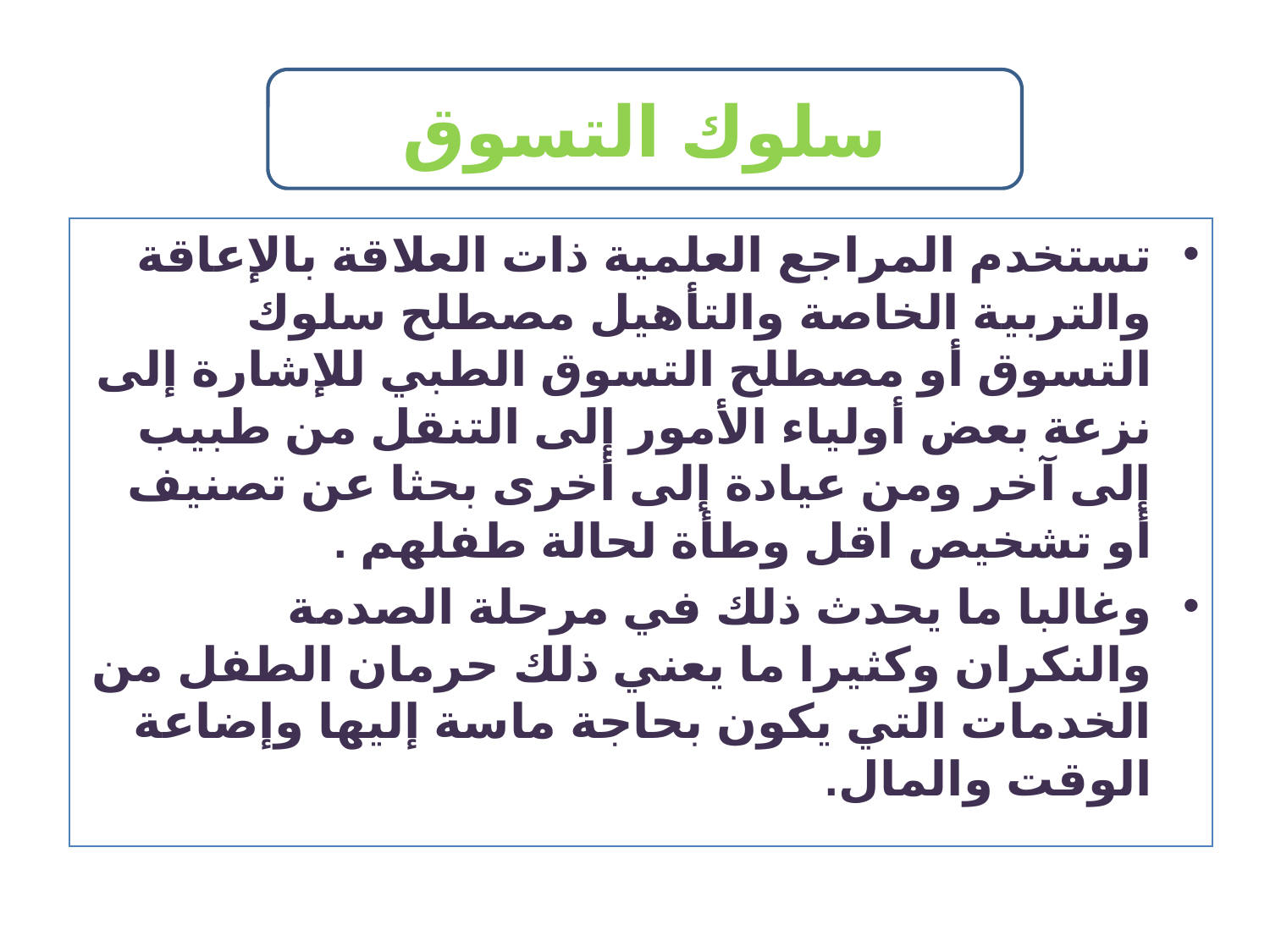

سلوك التسوق
تستخدم المراجع العلمية ذات العلاقة بالإعاقة والتربية الخاصة والتأهيل مصطلح سلوك التسوق أو مصطلح التسوق الطبي للإشارة إلى نزعة بعض أولياء الأمور إلى التنقل من طبيب إلى آخر ومن عيادة إلى أخرى بحثا عن تصنيف أو تشخيص اقل وطأة لحالة طفلهم .
وغالبا ما يحدث ذلك في مرحلة الصدمة والنكران وكثيرا ما يعني ذلك حرمان الطفل من الخدمات التي يكون بحاجة ماسة إليها وإضاعة الوقت والمال.